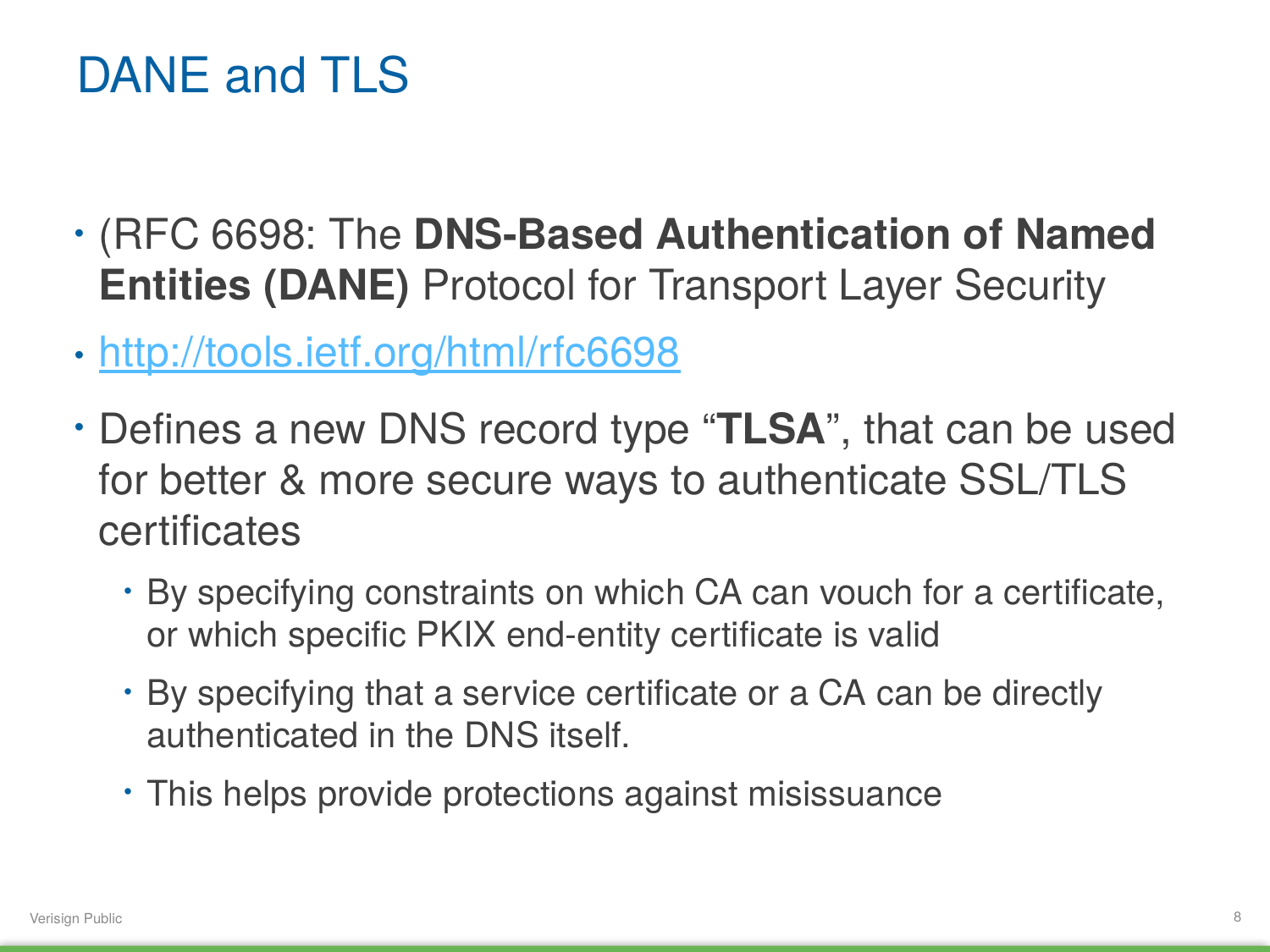

# DANE and TLS
(RFC 6698: The DNS-Based Authentication of Named Entities (DANE) Protocol for Transport Layer Security
http://tools.ietf.org/html/rfc6698
Defines a new DNS record type “TLSA”, that can be used for better & more secure ways to authenticate SSL/TLS certificates
By specifying constraints on which CA can vouch for a certificate, or which specific PKIX end-entity certificate is valid
By specifying that a service certificate or a CA can be directly authenticated in the DNS itself.
This helps provide protections against misissuance

8